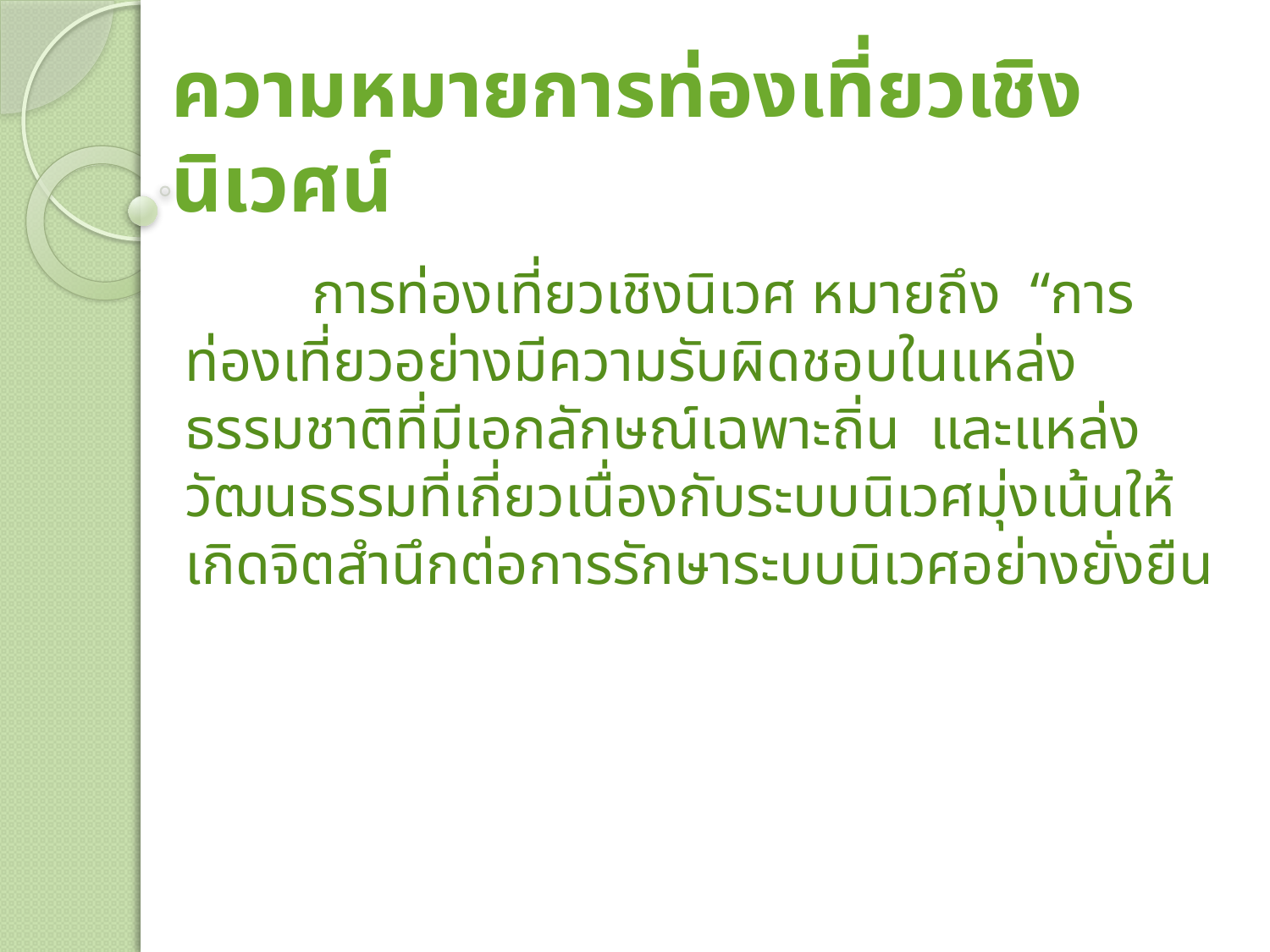

# ความหมายการท่องเที่ยวเชิงนิเวศน์
	การท่องเที่ยวเชิงนิเวศ หมายถึง  “การท่องเที่ยวอย่างมีความรับผิดชอบในแหล่งธรรมชาติที่มีเอกลักษณ์เฉพาะถิ่น  และแหล่งวัฒนธรรมที่เกี่ยวเนื่องกับระบบนิเวศมุ่งเน้นให้เกิดจิตสำนึกต่อการรักษาระบบนิเวศอย่างยั่งยืน